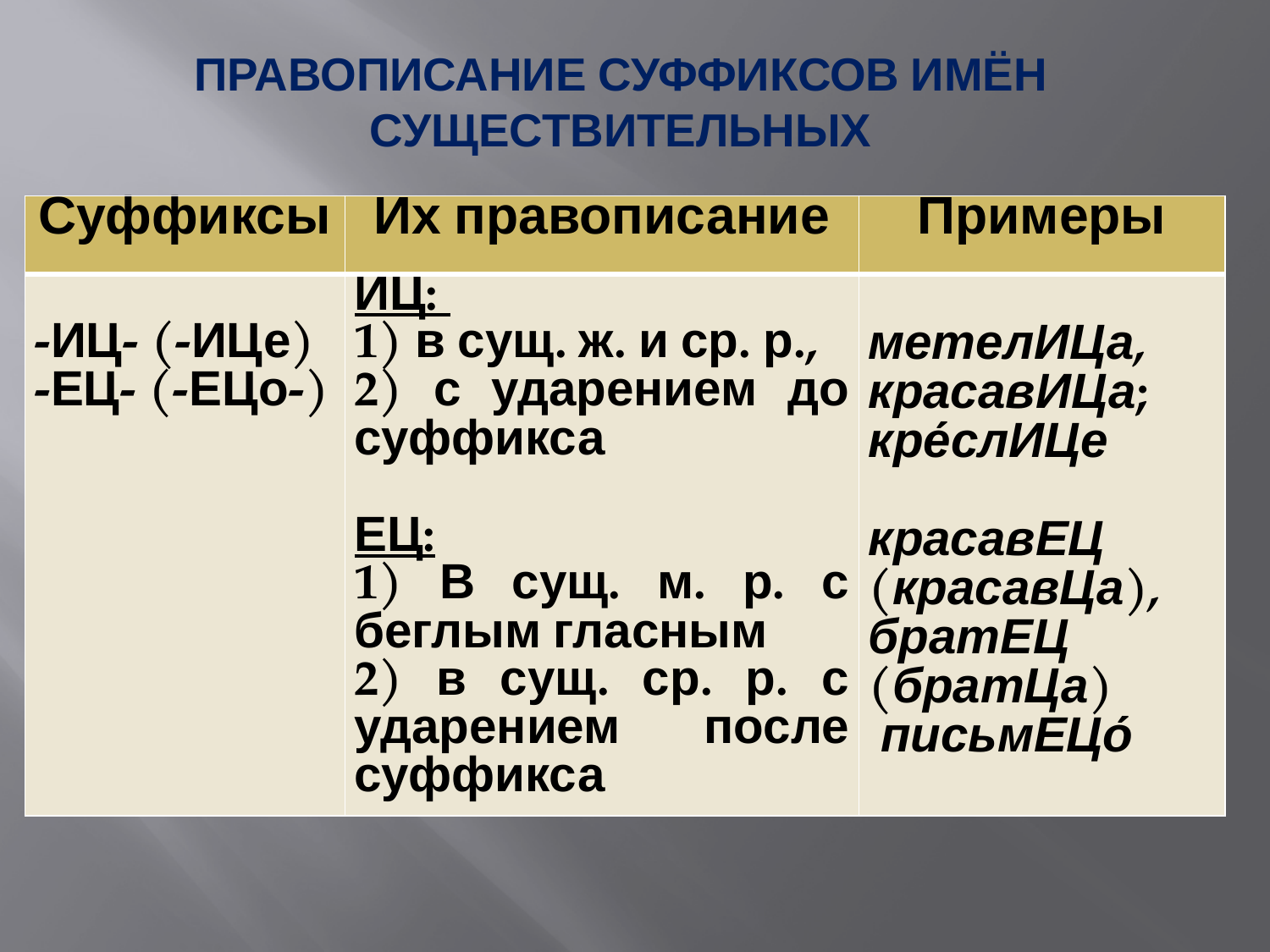

# ПРАВОПИСАНИЕ СУФФИКСОВ ИМЁН СУЩЕСТВИТЕЛЬНЫХ
| Суффиксы | Их правописание | Примеры |
| --- | --- | --- |
| -ИЦ- (-ИЦе) -ЕЦ- (-ЕЦо-) | ИЦ: 1) в сущ. ж. и ср. р., 2) с ударением до суффикса ЕЦ: 1) В сущ. м. р. с беглым гласным 2) в сущ. ср. р. с ударением после суффикса | метелИЦа, красавИЦа; кре́слИЦе красавЕЦ (красавЦа), братЕЦ (братЦа) письмЕЦо́ |